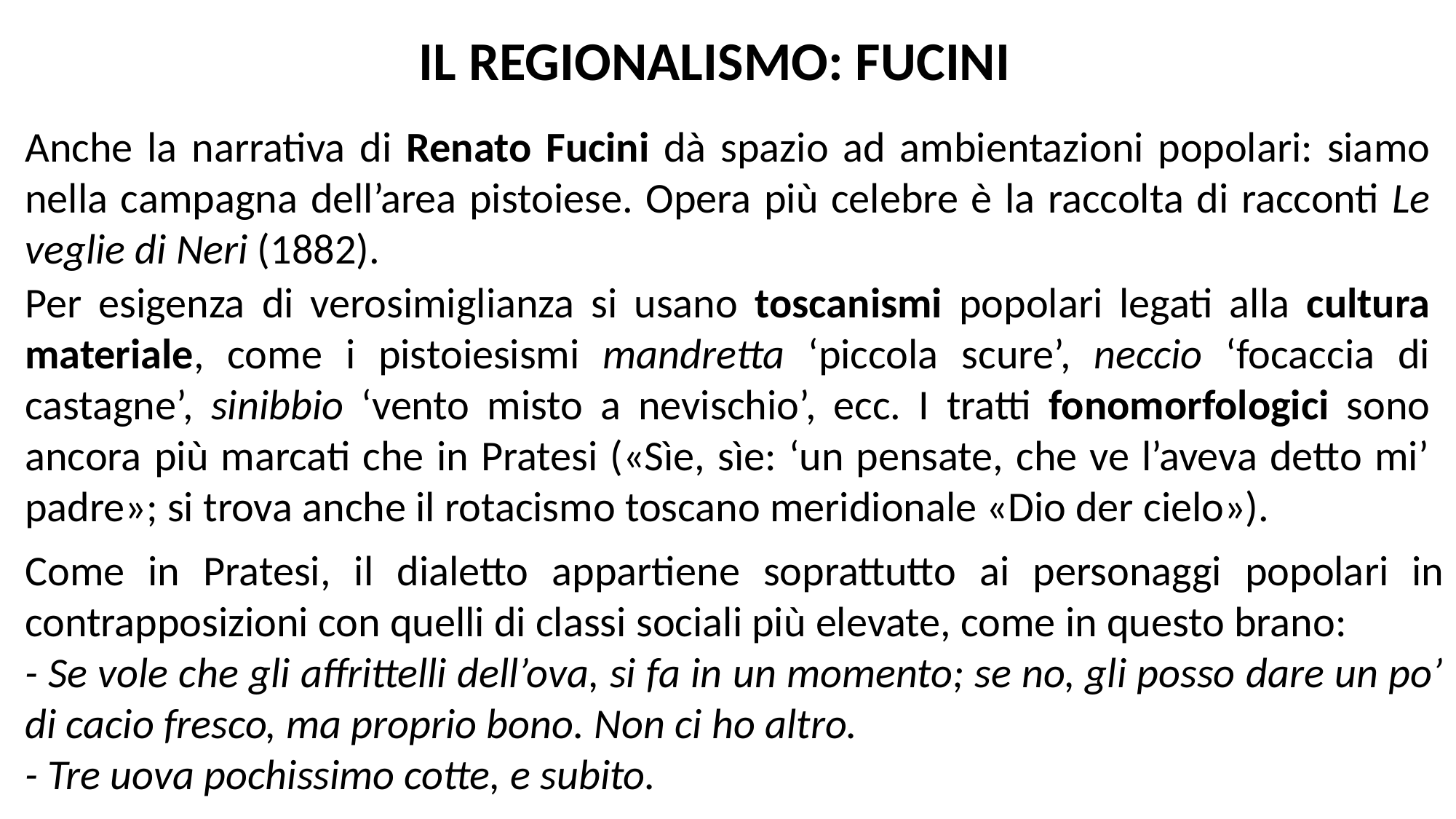

IL REGIONALISMO: FUCINI
Anche la narrativa di Renato Fucini dà spazio ad ambientazioni popolari: siamo nella campagna dell’area pistoiese. Opera più celebre è la raccolta di racconti Le veglie di Neri (1882).
Per esigenza di verosimiglianza si usano toscanismi popolari legati alla cultura materiale, come i pistoiesismi mandretta ‘piccola scure’, neccio ‘focaccia di castagne’, sinibbio ‘vento misto a nevischio’, ecc. I tratti fonomorfologici sono ancora più marcati che in Pratesi («Sìe, sìe: ‘un pensate, che ve l’aveva detto mi’ padre»; si trova anche il rotacismo toscano meridionale «Dio der cielo»).
Come in Pratesi, il dialetto appartiene soprattutto ai personaggi popolari in contrapposizioni con quelli di classi sociali più elevate, come in questo brano:
- Se vole che gli affrittelli dell’ova, si fa in un momento; se no, gli posso dare un po’ di cacio fresco, ma proprio bono. Non ci ho altro.
- Tre uova pochissimo cotte, e subito.